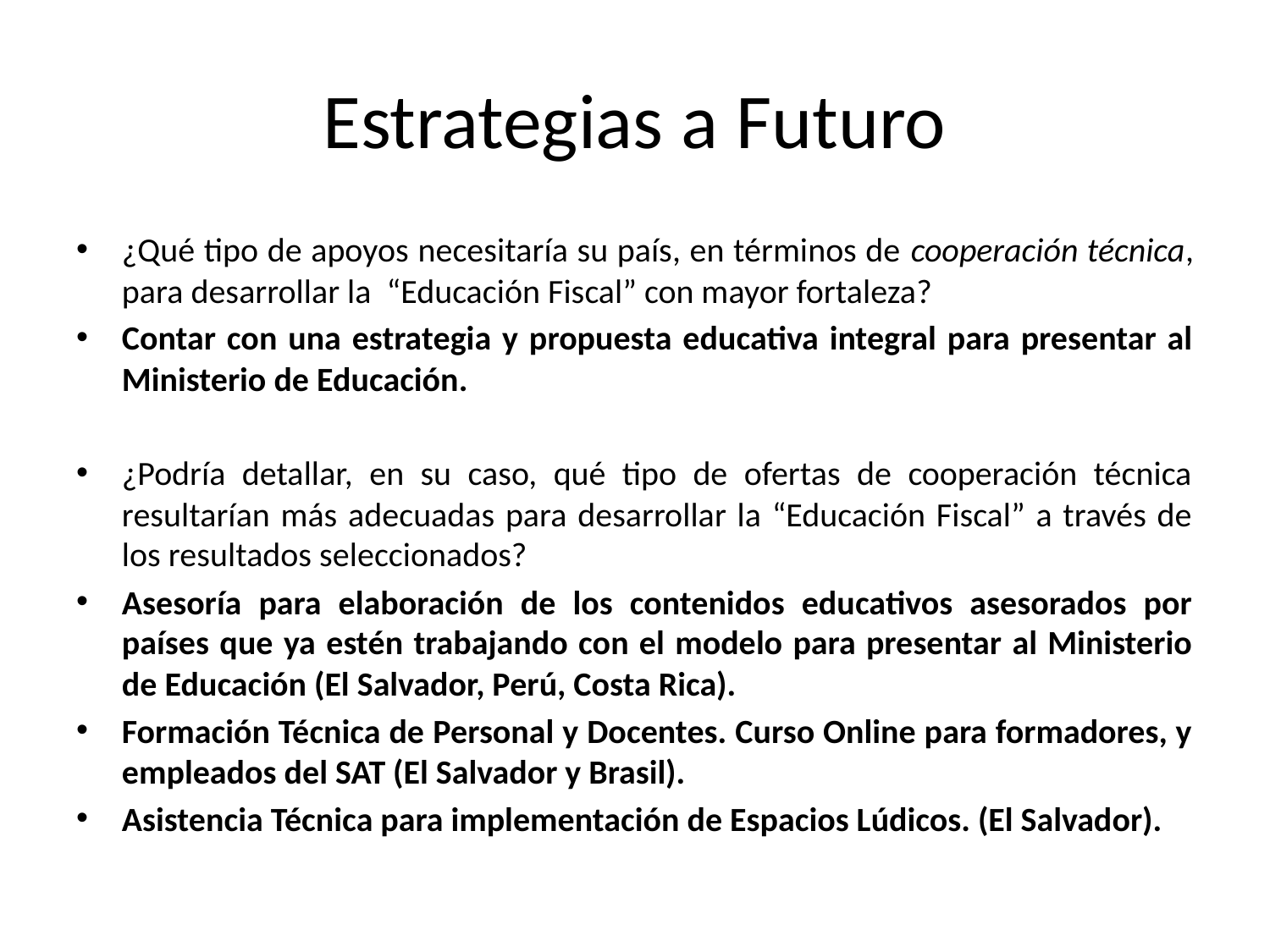

# Estrategias a Futuro
¿Qué tipo de apoyos necesitaría su país, en términos de cooperación técnica, para desarrollar la  “Educación Fiscal” con mayor fortaleza?
Contar con una estrategia y propuesta educativa integral para presentar al Ministerio de Educación.

¿Podría detallar, en su caso, qué tipo de ofertas de cooperación técnica resultarían más adecuadas para desarrollar la “Educación Fiscal” a través de los resultados seleccionados?
Asesoría para elaboración de los contenidos educativos asesorados por países que ya estén trabajando con el modelo para presentar al Ministerio de Educación (El Salvador, Perú, Costa Rica).
Formación Técnica de Personal y Docentes. Curso Online para formadores, y empleados del SAT (El Salvador y Brasil).
Asistencia Técnica para implementación de Espacios Lúdicos. (El Salvador).